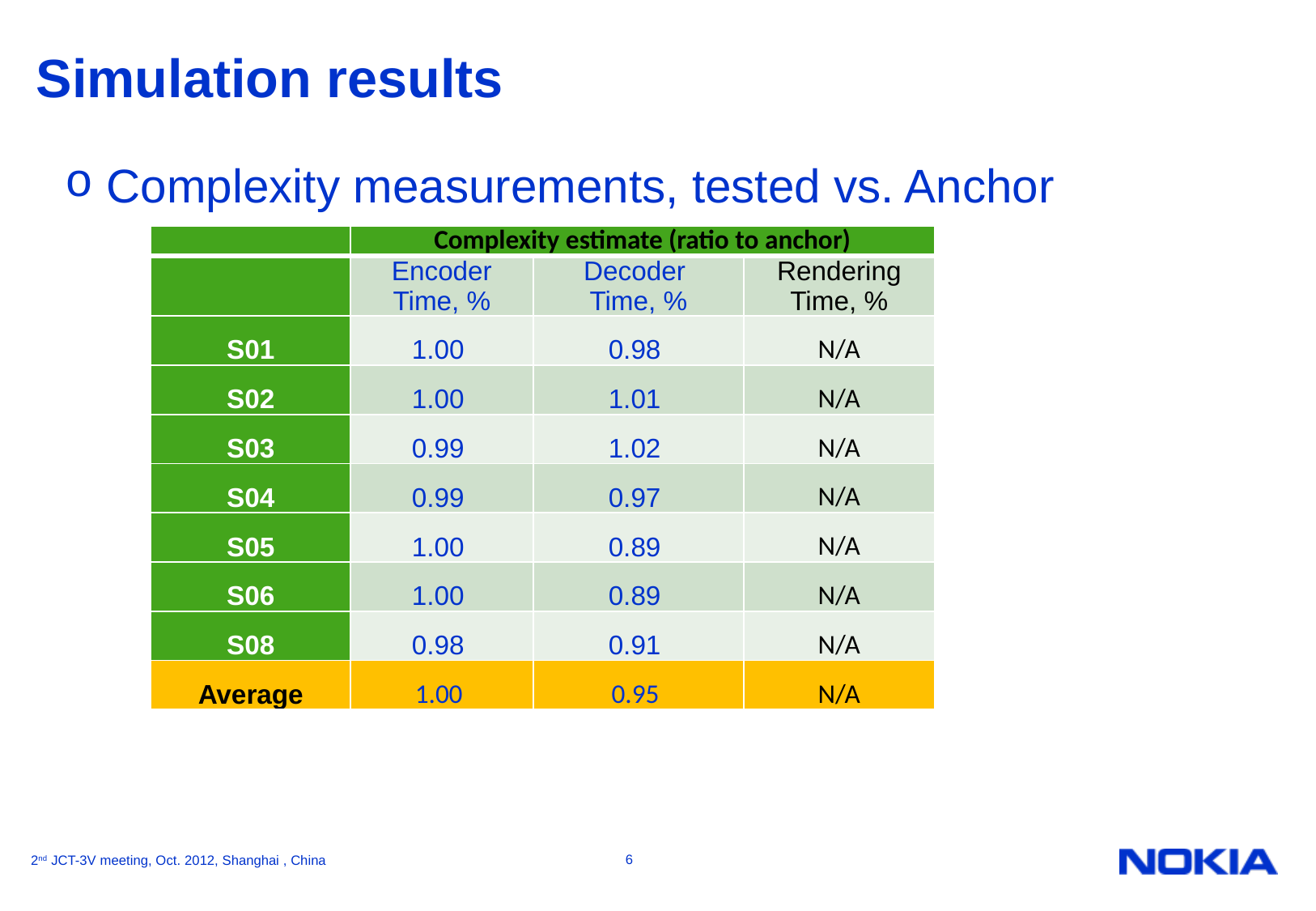

# Simulation results
 Complexity measurements, tested vs. Anchor
|  | Complexity estimate (ratio to anchor) |  |  |
| --- | --- | --- | --- |
|  | Encoder Time, % | Decoder Time, % | Rendering Time, % |
| S01 | 1.00 | 0.98 | N/A |
| S02 | 1.00 | 1.01 | N/A |
| S03 | 0.99 | 1.02 | N/A |
| S04 | 0.99 | 0.97 | N/A |
| S05 | 1.00 | 0.89 | N/A |
| S06 | 1.00 | 0.89 | N/A |
| S08 | 0.98 | 0.91 | N/A |
| Average | 1.00 | 0.95 | N/A |